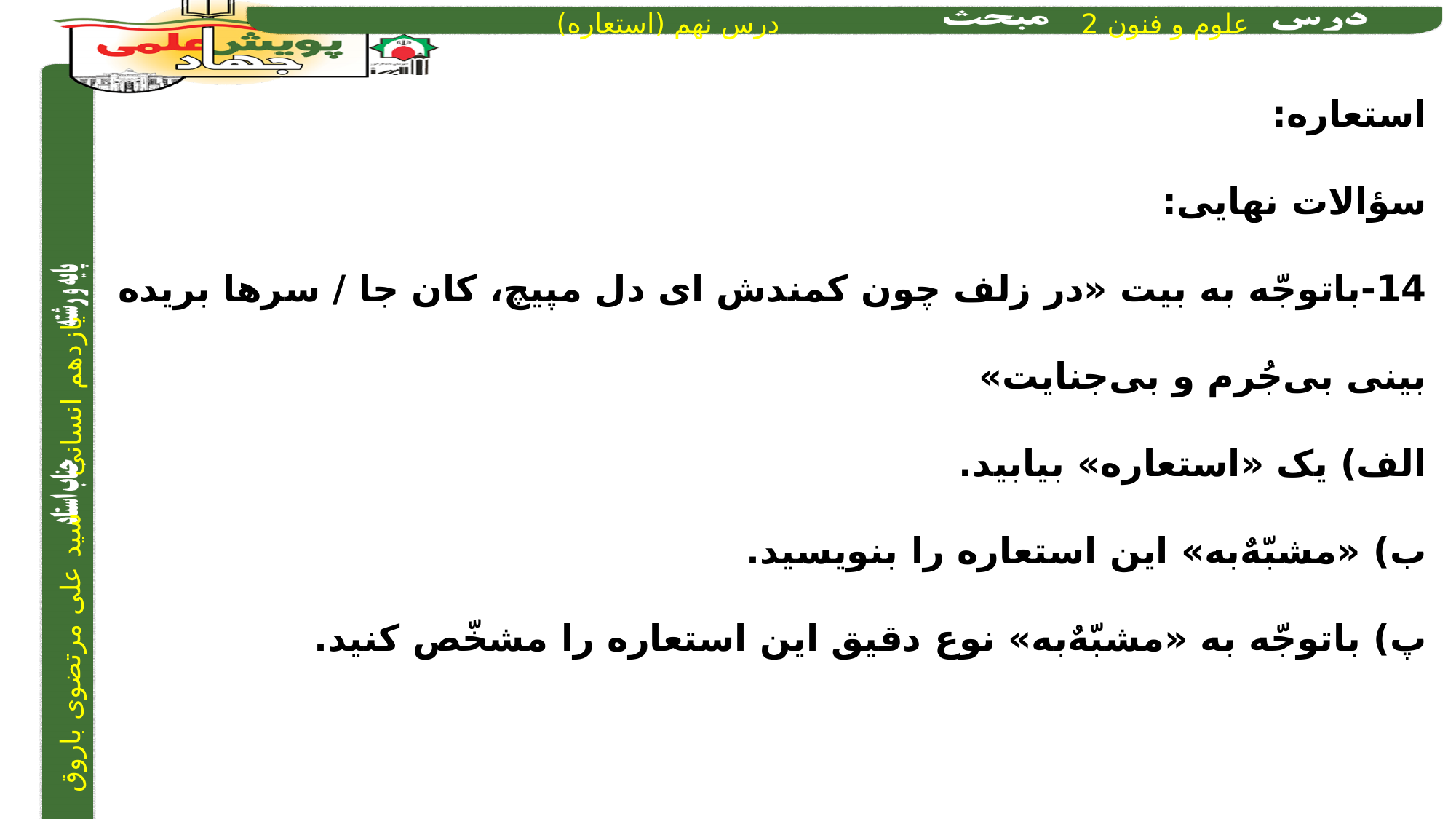

استعاره:
سؤالات نهایی:
14-باتوجّه به بیت «در زلف چون کمندش ای دل مپیچ، کان جا / سرها بریده بینی بی‌جُرم و بی‌جنایت»
الف) یک «استعاره» بیابید.
ب) «مشبّهٌ‌به» این استعاره را بنویسید.
پ) باتوجّه به «مشبّهٌ‌به» نوع دقیق این استعاره را مشخّص کنید.